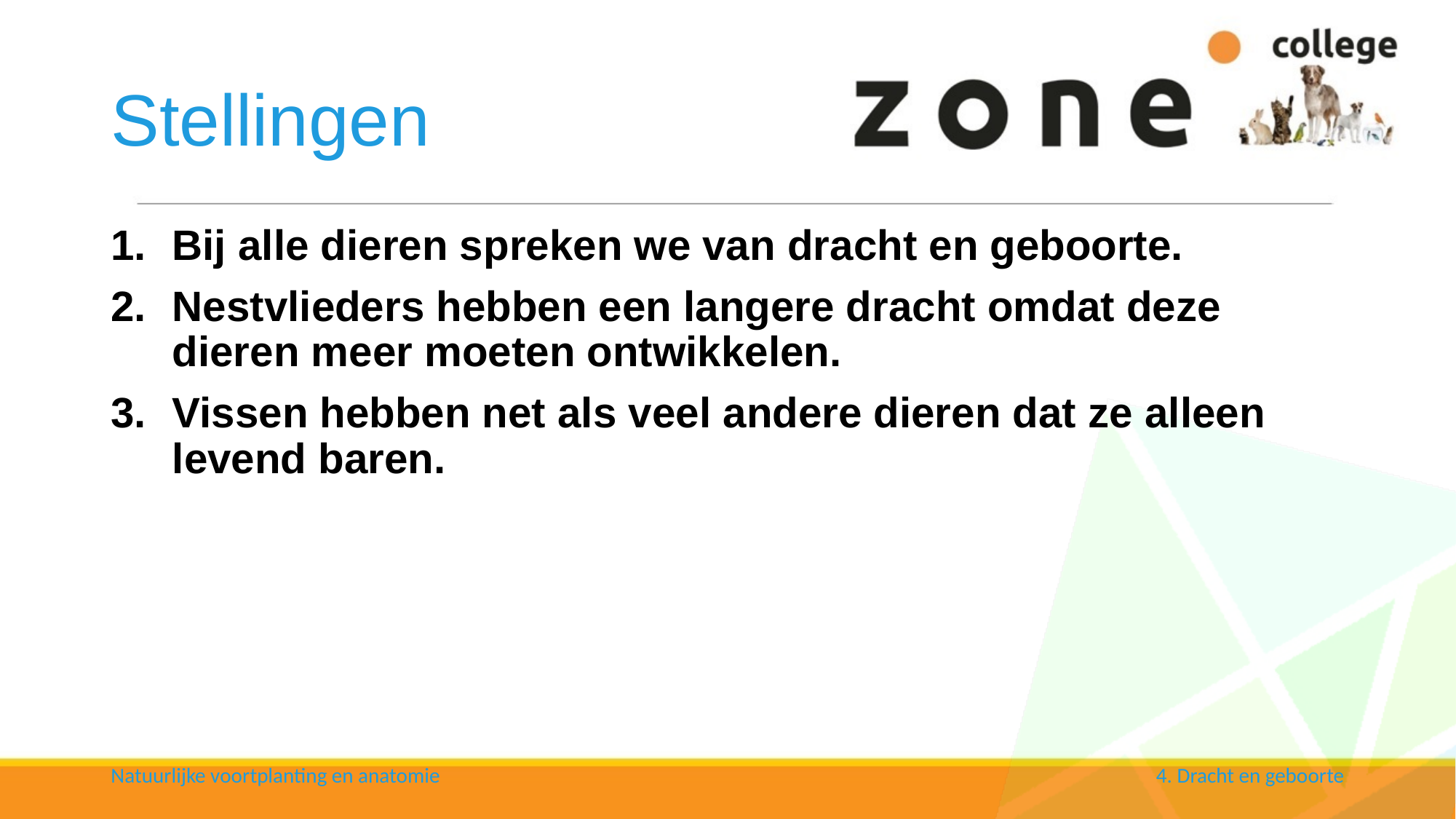

# Stellingen
Bij alle dieren spreken we van dracht en geboorte.
Nestvlieders hebben een langere dracht omdat deze dieren meer moeten ontwikkelen.
Vissen hebben net als veel andere dieren dat ze alleen levend baren.

Natuurlijke voortplanting en anatomie
4. Dracht en geboorte